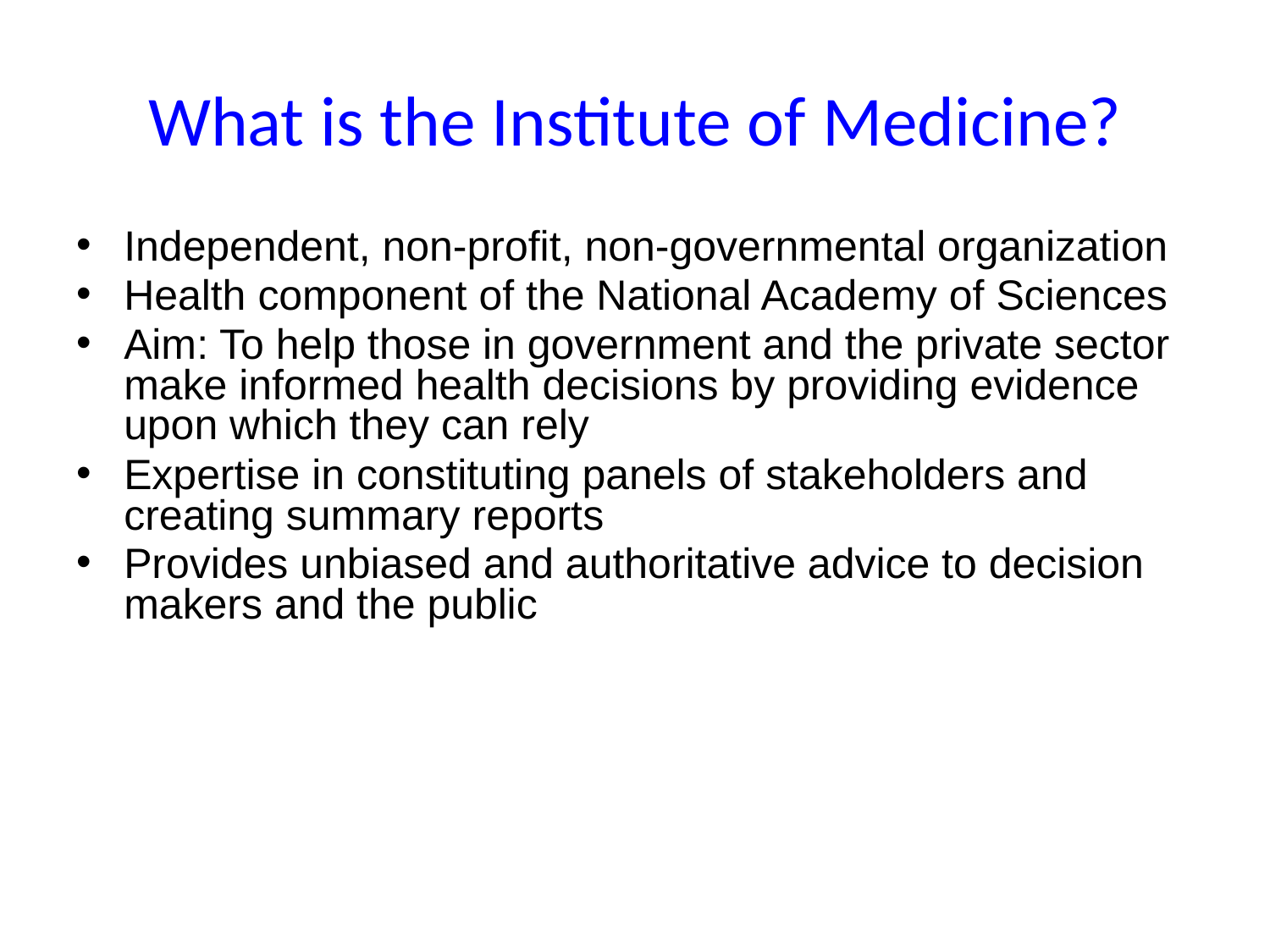

# What is the Institute of Medicine?
Independent, non-profit, non-governmental organization
Health component of the National Academy of Sciences
Aim: To help those in government and the private sector make informed health decisions by providing evidence upon which they can rely
Expertise in constituting panels of stakeholders and creating summary reports
Provides unbiased and authoritative advice to decision makers and the public